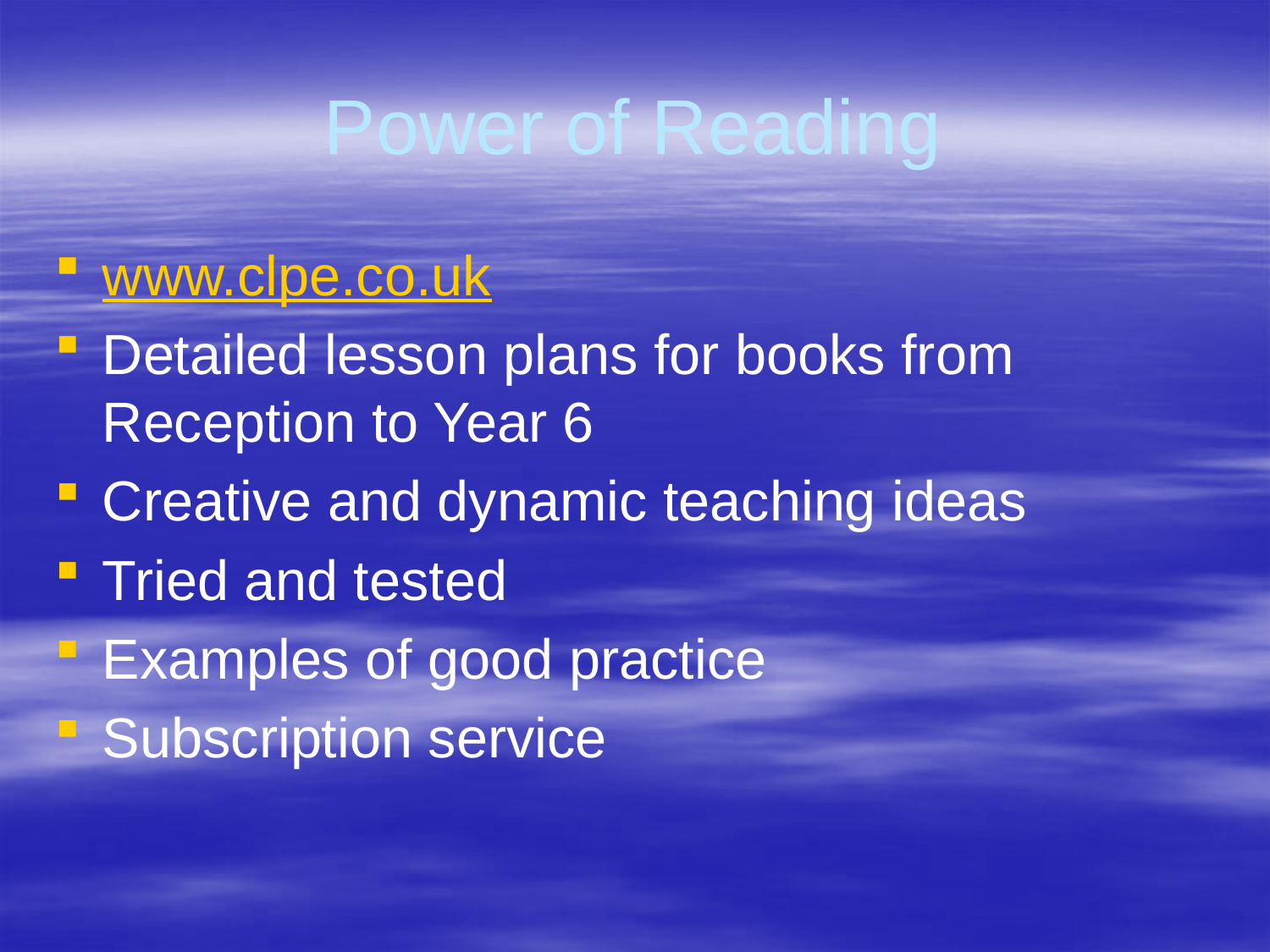

# Power of Reading
www.clpe.co.uk
Detailed lesson plans for books from Reception to Year 6
Creative and dynamic teaching ideas
Tried and tested
Examples of good practice
Subscription service